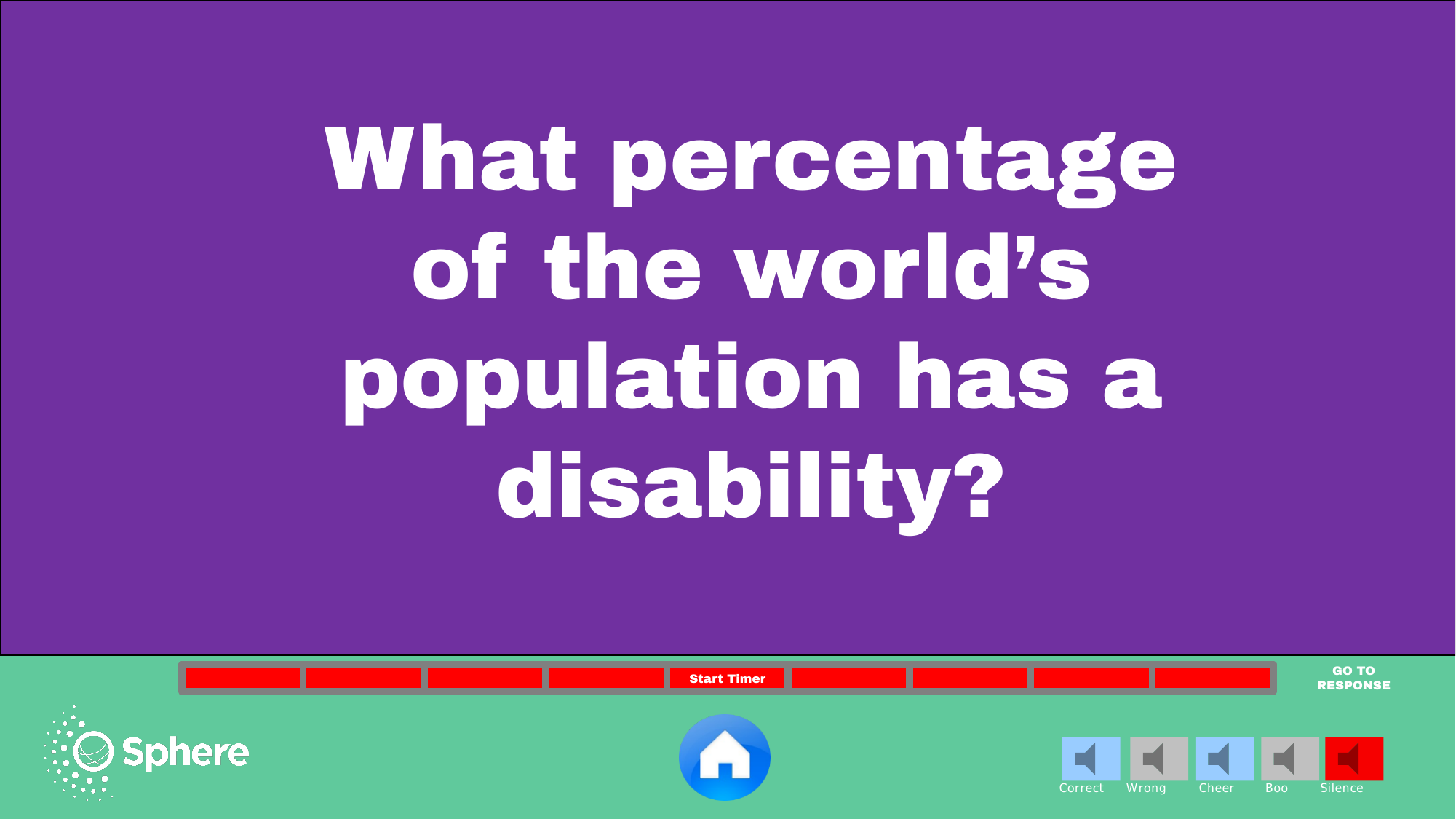

What percentage of the world’s population has a disability?